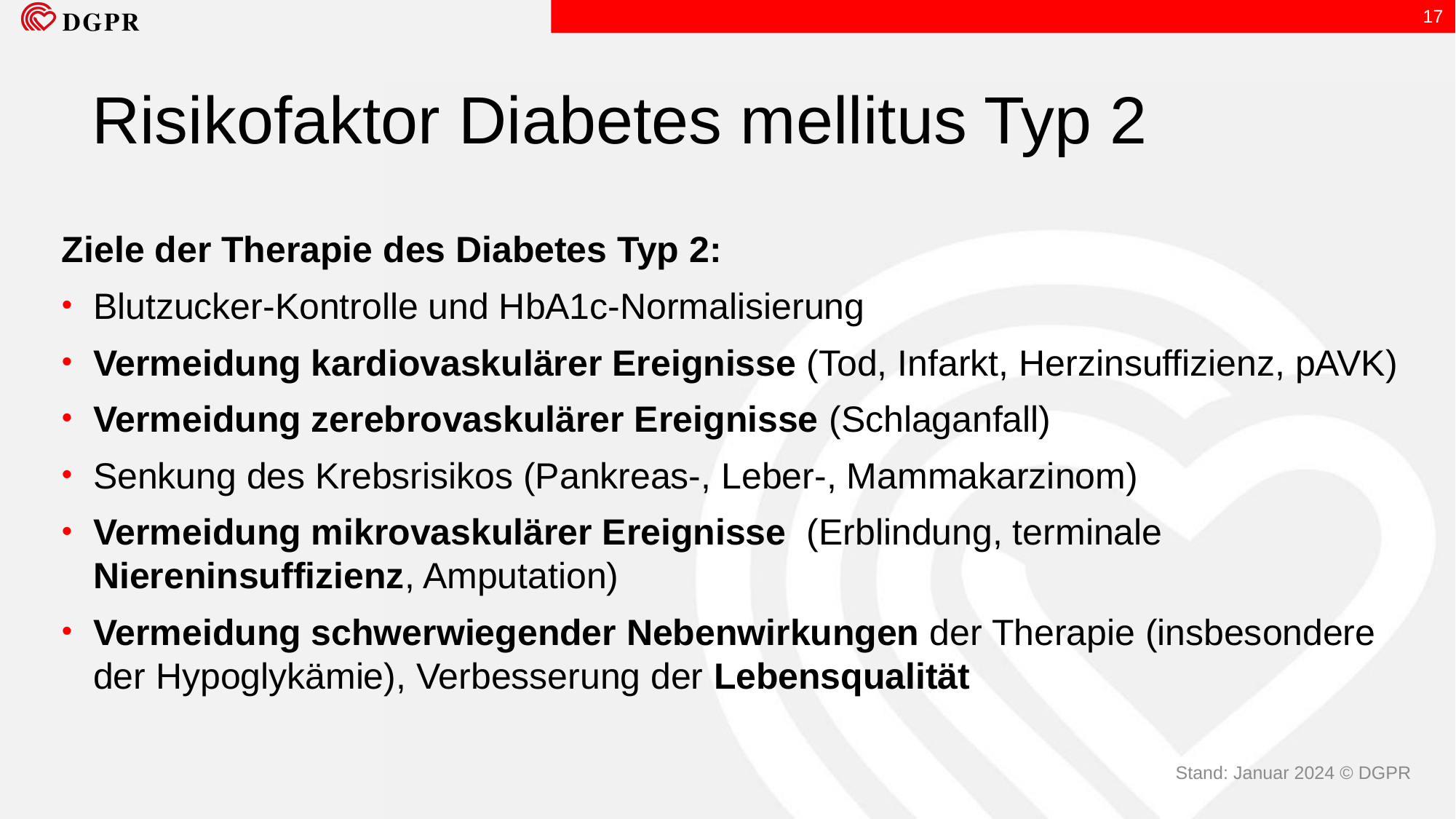

17
Risikofaktor Diabetes mellitus Typ 2

Ziele der Therapie des Diabetes Typ 2:
Blutzucker-Kontrolle und HbA1c-Normalisierung
Vermeidung kardiovaskulärer Ereignisse (Tod, Infarkt, Herzinsuffizienz, pAVK)
Vermeidung zerebrovaskulärer Ereignisse (Schlaganfall)
Senkung des Krebsrisikos (Pankreas-, Leber-, Mammakarzinom)
Vermeidung mikrovaskulärer Ereignisse  (Erblindung, terminale Niereninsuffizienz, Amputation)
Vermeidung schwerwiegender Nebenwirkungen der Therapie (insbesondere der Hypoglykämie), Verbesserung der Lebensqualität

* IQWiG Gesundheitsinformation.de

        DEGS1, 2013

Stand: Januar 2024 © DGPR